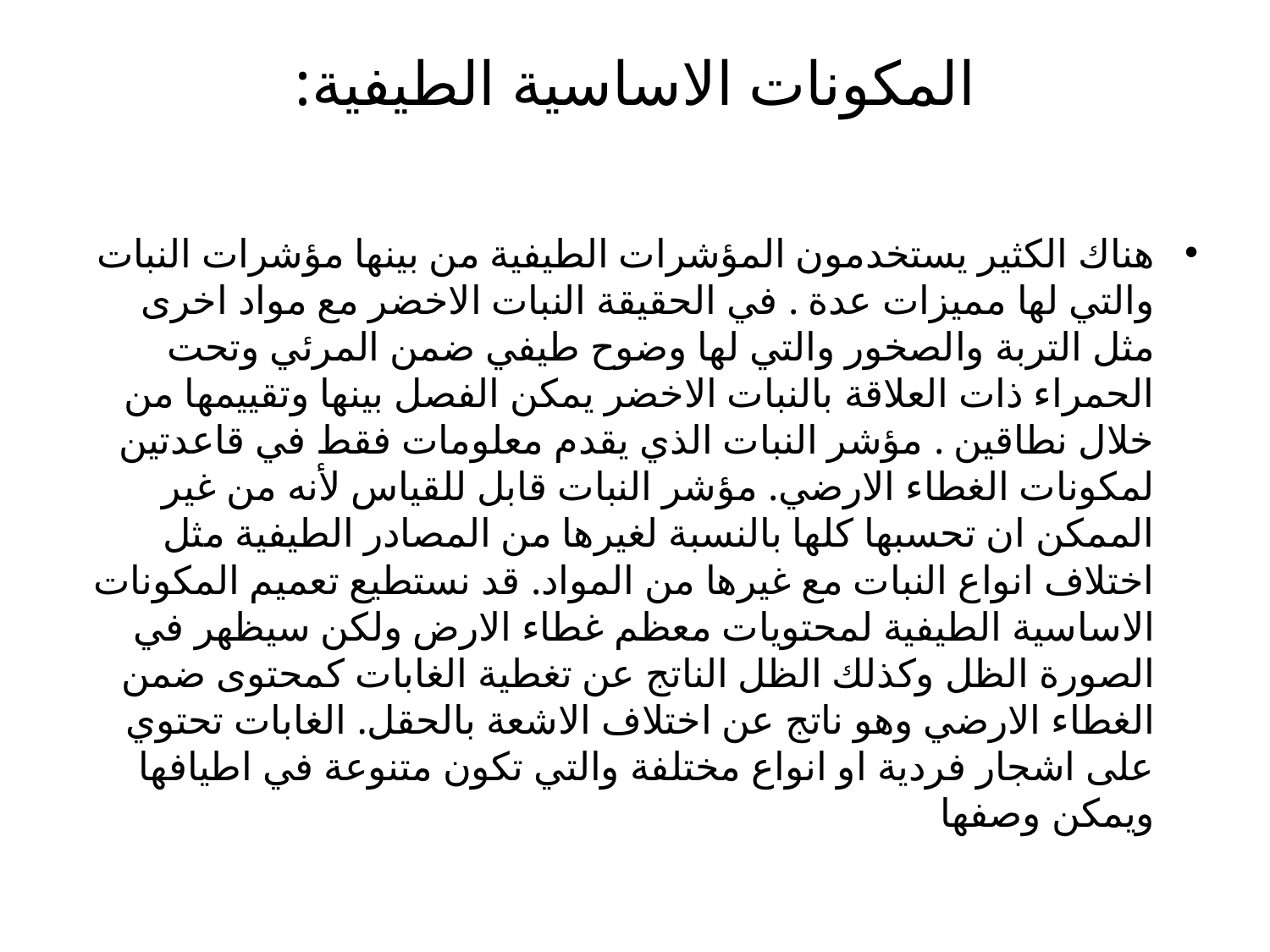

# المكونات الاساسية الطيفية:
هناك الكثير يستخدمون المؤشرات الطيفية من بينها مؤشرات النبات والتي لها مميزات عدة . في الحقيقة النبات الاخضر مع مواد اخرى مثل التربة والصخور والتي لها وضوح طيفي ضمن المرئي وتحت الحمراء ذات العلاقة بالنبات الاخضر يمكن الفصل بينها وتقييمها من خلال نطاقين . مؤشر النبات الذي يقدم معلومات فقط في قاعدتين لمكونات الغطاء الارضي. مؤشر النبات قابل للقياس لأنه من غير الممكن ان تحسبها كلها بالنسبة لغيرها من المصادر الطيفية مثل اختلاف انواع النبات مع غيرها من المواد. قد نستطيع تعميم المكونات الاساسية الطيفية لمحتويات معظم غطاء الارض ولكن سيظهر في الصورة الظل وكذلك الظل الناتج عن تغطية الغابات كمحتوى ضمن الغطاء الارضي وهو ناتج عن اختلاف الاشعة بالحقل. الغابات تحتوي على اشجار فردية او انواع مختلفة والتي تكون متنوعة في اطيافها ويمكن وصفها